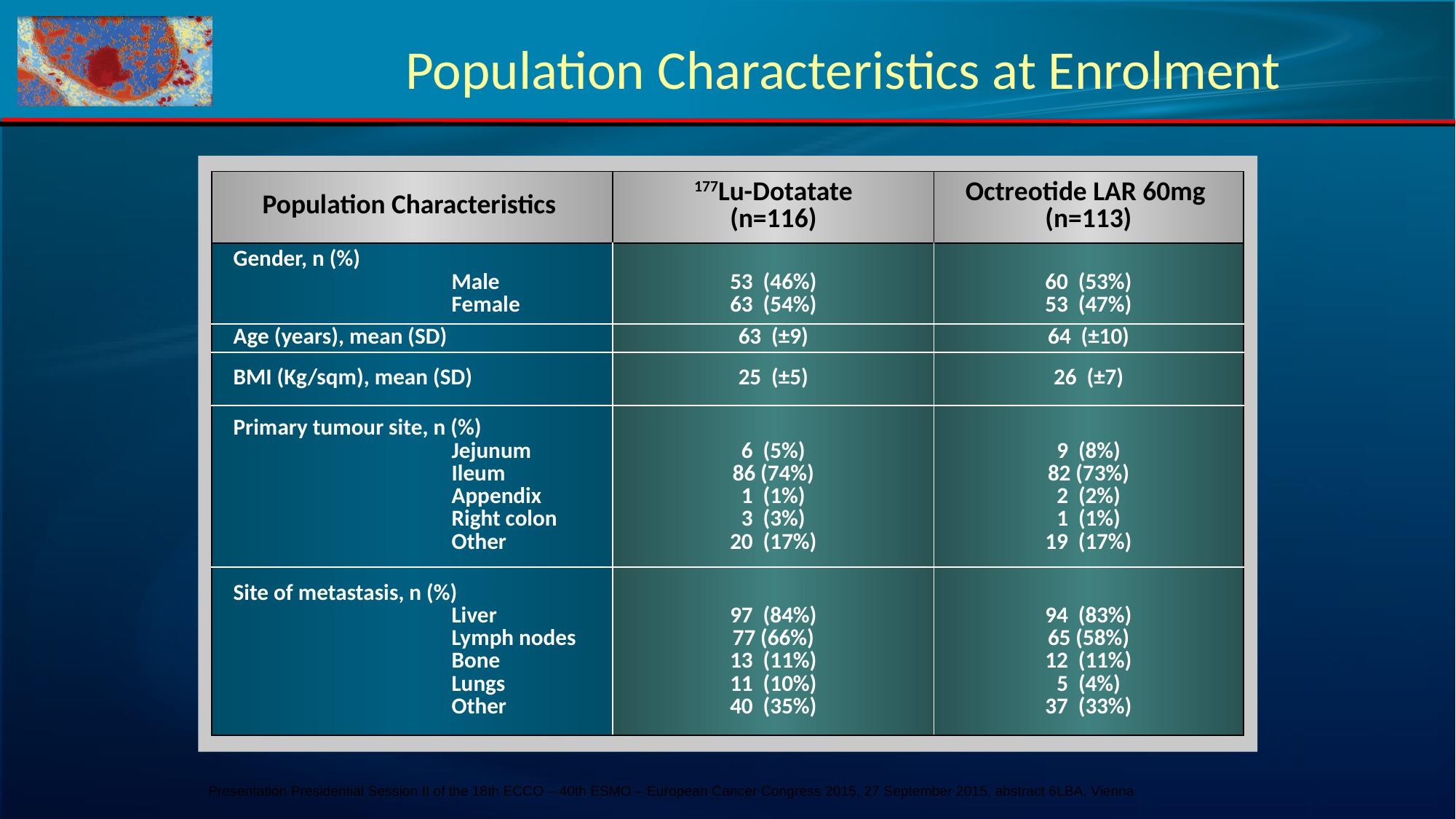

# Population Characteristics at Enrolment

| Population Characteristics | 177Lu-Dotatate (n=116) | Octreotide LAR 60mg (n=113) |
| --- | --- | --- |
| Gender, n (%) Male Female | 53 (46%) 63 (54%) | 60 (53%) 53 (47%) |
| Age (years), mean (SD) | 63 (±9) | 64 (±10) |
| BMI (Kg/sqm), mean (SD) | 25 (±5) | 26 (±7) |
| Primary tumour site, n (%) Jejunum Ileum Appendix Right colon Other | 6 (5%) 86 (74%) 1 (1%) 3 (3%) 20 (17%) | 9 (8%) 82 (73%) 2 (2%) 1 (1%) 19 (17%) |
| Site of metastasis, n (%) Liver Lymph nodes Bone Lungs Other | 97 (84%) 77 (66%) 13 (11%) 11 (10%) 40 (35%) | 94 (83%) 65 (58%) 12 (11%) 5 (4%) 37 (33%) |
Presentation Presidential Session II of the 18th ECCO – 40th ESMO – European Cancer Congress 2015, 27 September 2015, abstract 6LBA, Vienna